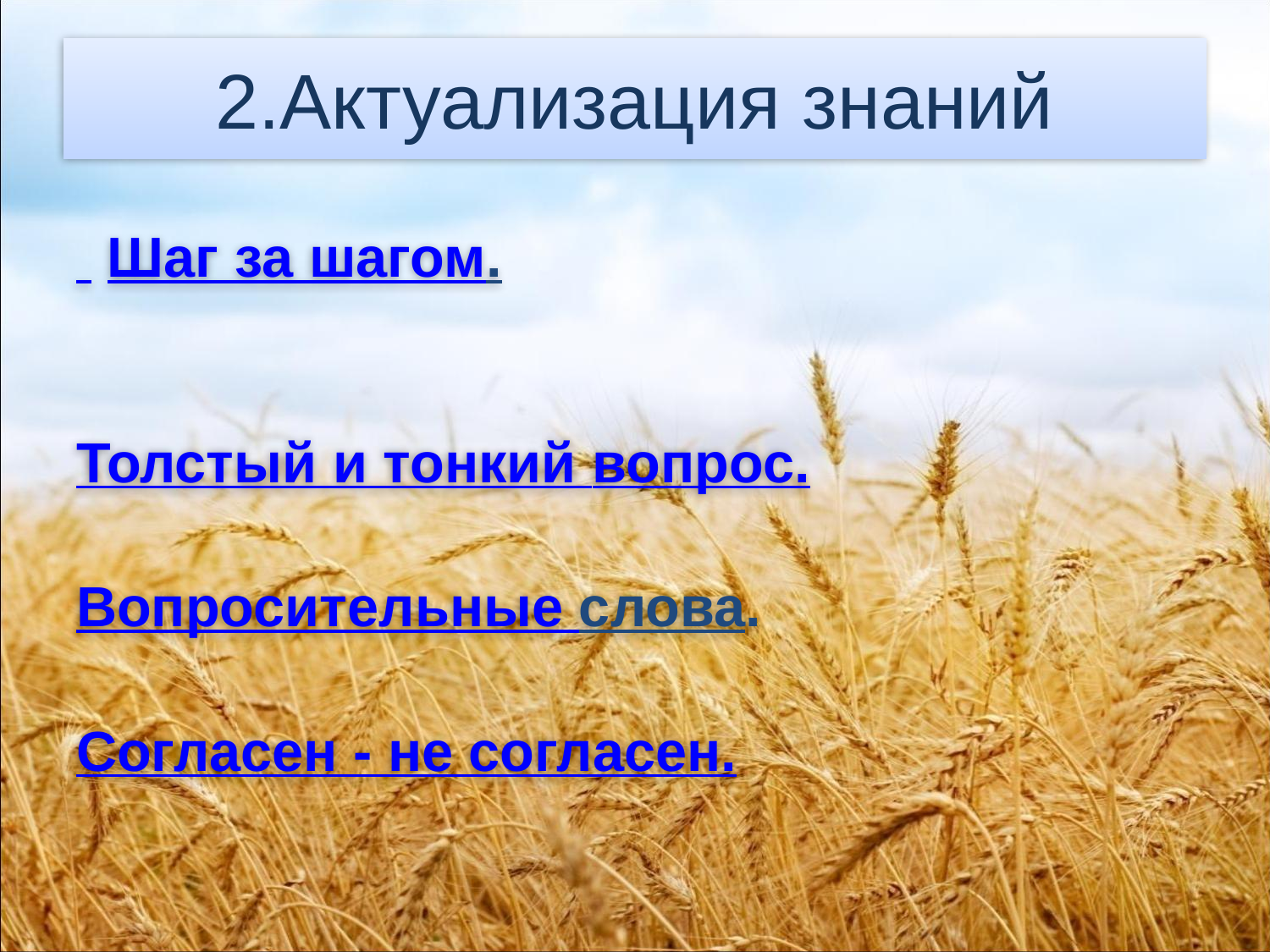

# 2.Актуализация знаний
  Шаг за шагом.

Толстый и тонкий вопрос.

Вопросительные слова.

Согласен - не согласен.